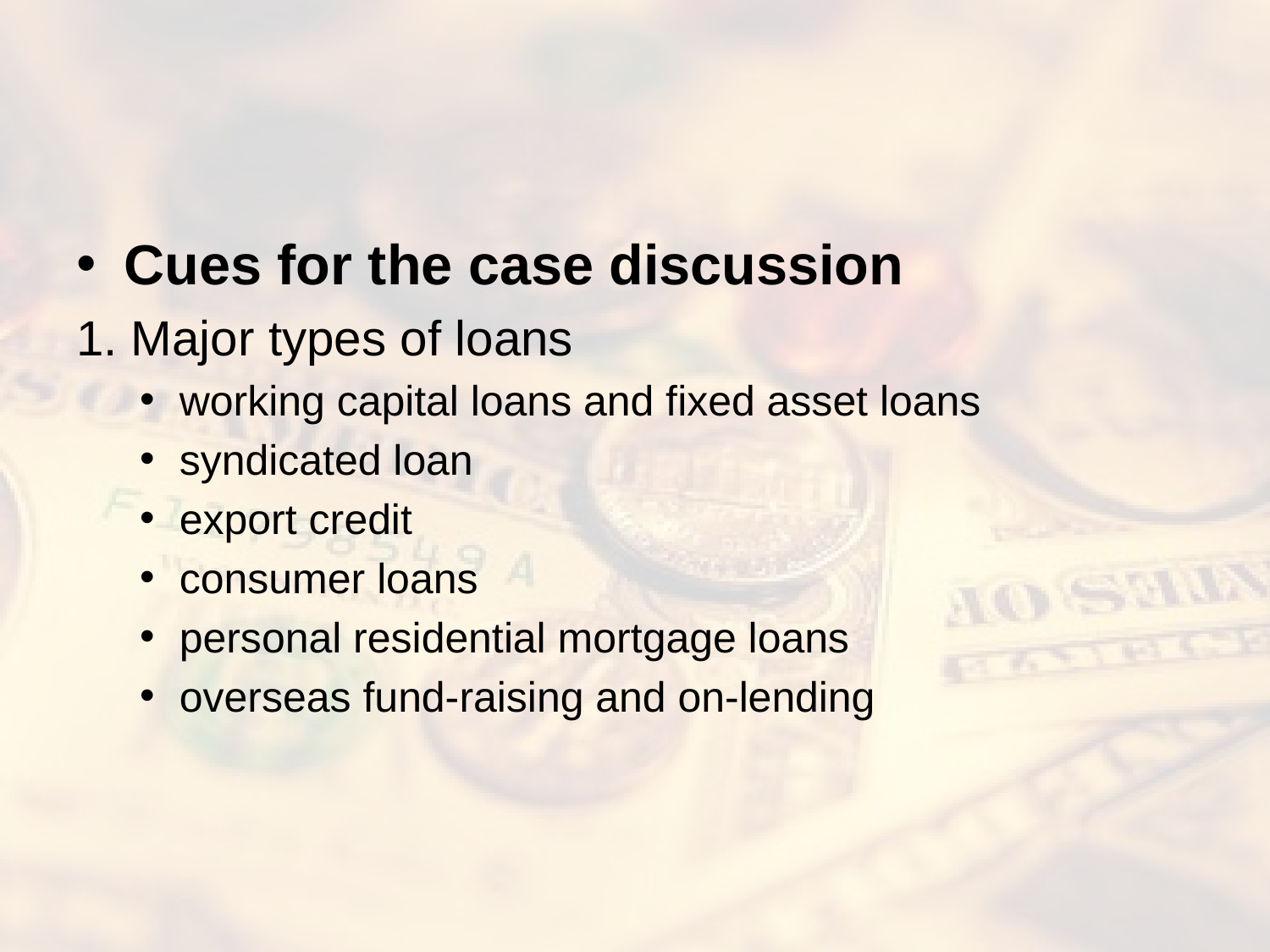

#
Cues for the case discussion
1. Major types of loans
working capital loans and fixed asset loans
syndicated loan
export credit
consumer loans
personal residential mortgage loans
overseas fund-raising and on-lending